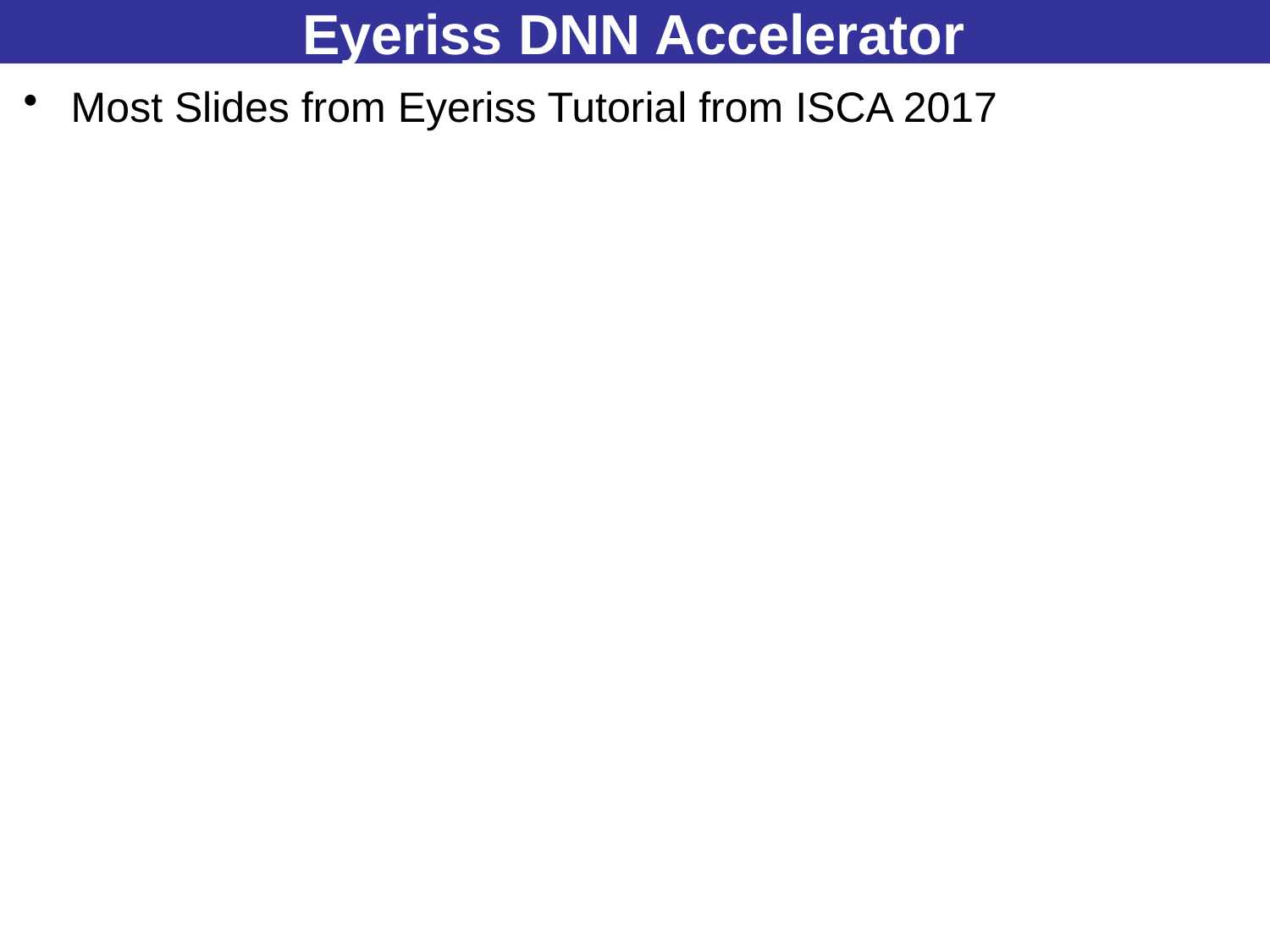

# Eyeriss DNN Accelerator
Most Slides from Eyeriss Tutorial from ISCA 2017